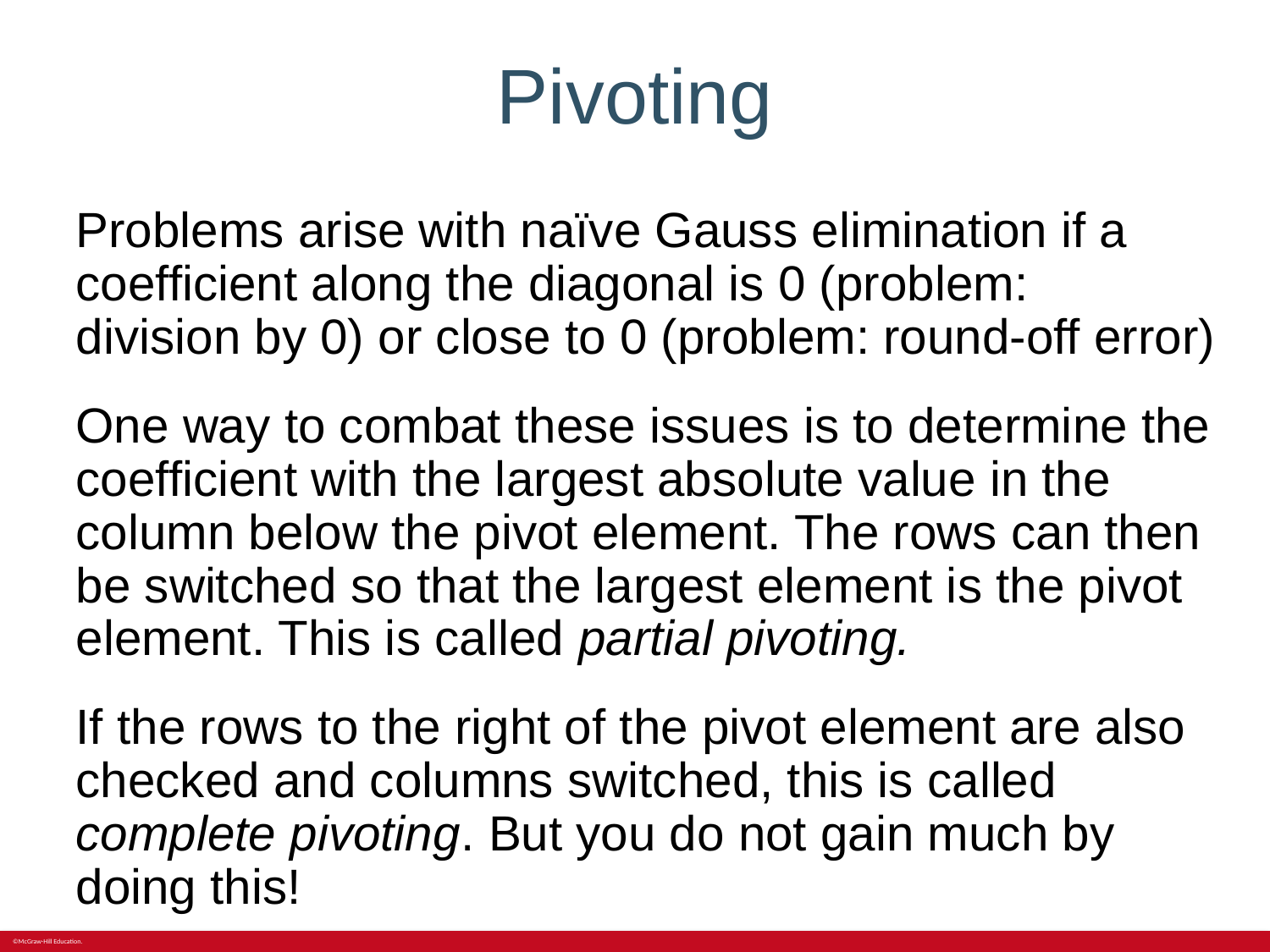

# Pivoting
Problems arise with naïve Gauss elimination if a coefficient along the diagonal is 0 (problem:  division by 0) or close to 0 (problem: round-off error)
One way to combat these issues is to determine the coefficient with the largest absolute value in the column below the pivot element. The rows can then be switched so that the largest element is the pivot element. This is called partial pivoting.
If the rows to the right of the pivot element are also checked and columns switched, this is called complete pivoting. But you do not gain much by doing this!